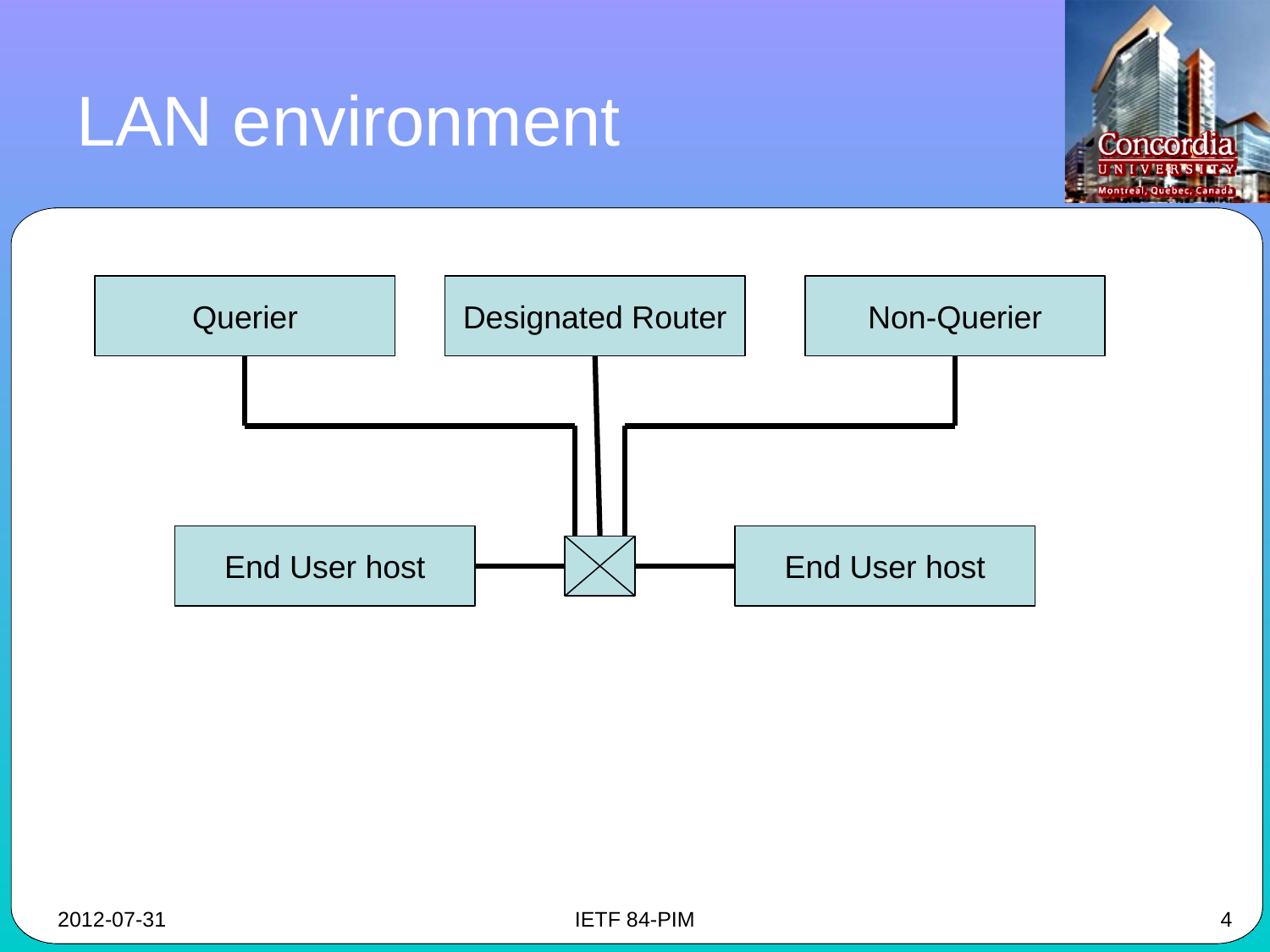

# LAN environment
Querier
Designated Router
Non-Querier
End User host
End User host

2012-07-31
IETF 84-PIM
4